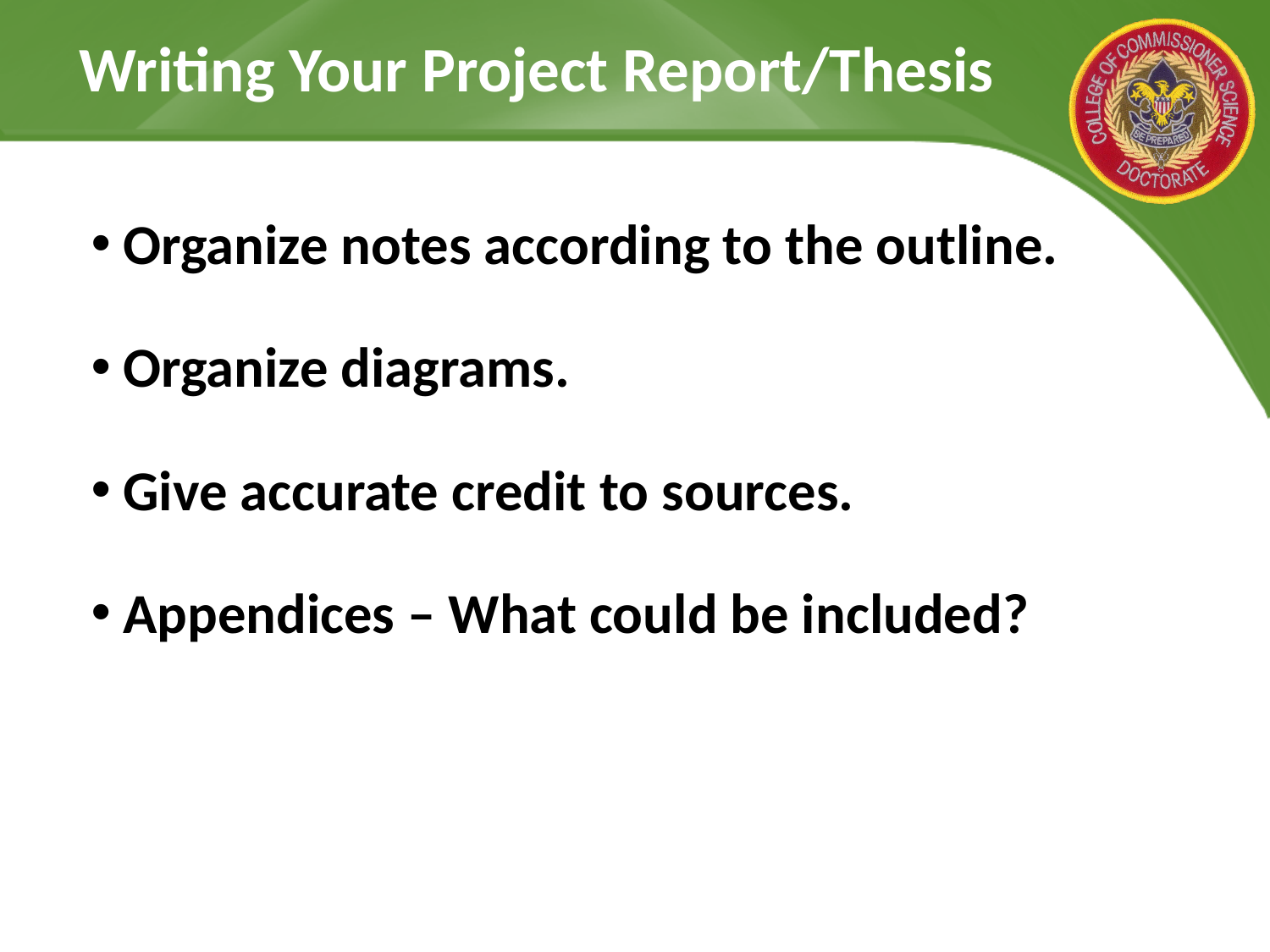

# Writing Your Project Report/Thesis
Organize notes according to the outline.

Organize diagrams.

Give accurate credit to sources.

Appendices – What could be included?